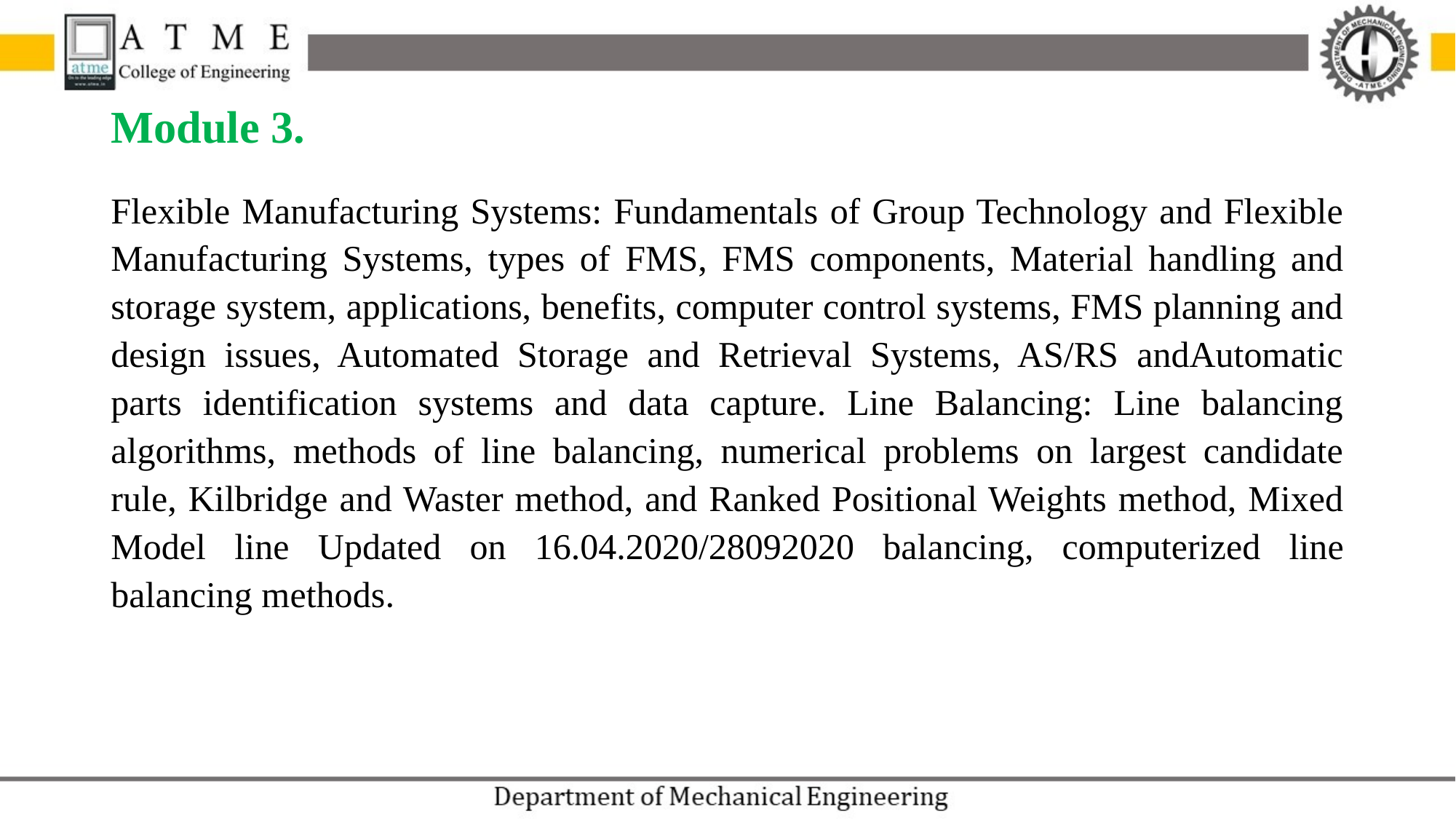

Module 3.
Flexible Manufacturing Systems: Fundamentals of Group Technology and Flexible Manufacturing Systems, types of FMS, FMS components, Material handling and storage system, applications, benefits, computer control systems, FMS planning and design issues, Automated Storage and Retrieval Systems, AS/RS andAutomatic parts identification systems and data capture. Line Balancing: Line balancing algorithms, methods of line balancing, numerical problems on largest candidate rule, Kilbridge and Waster method, and Ranked Positional Weights method, Mixed Model line Updated on 16.04.2020/28092020 balancing, computerized line balancing methods.